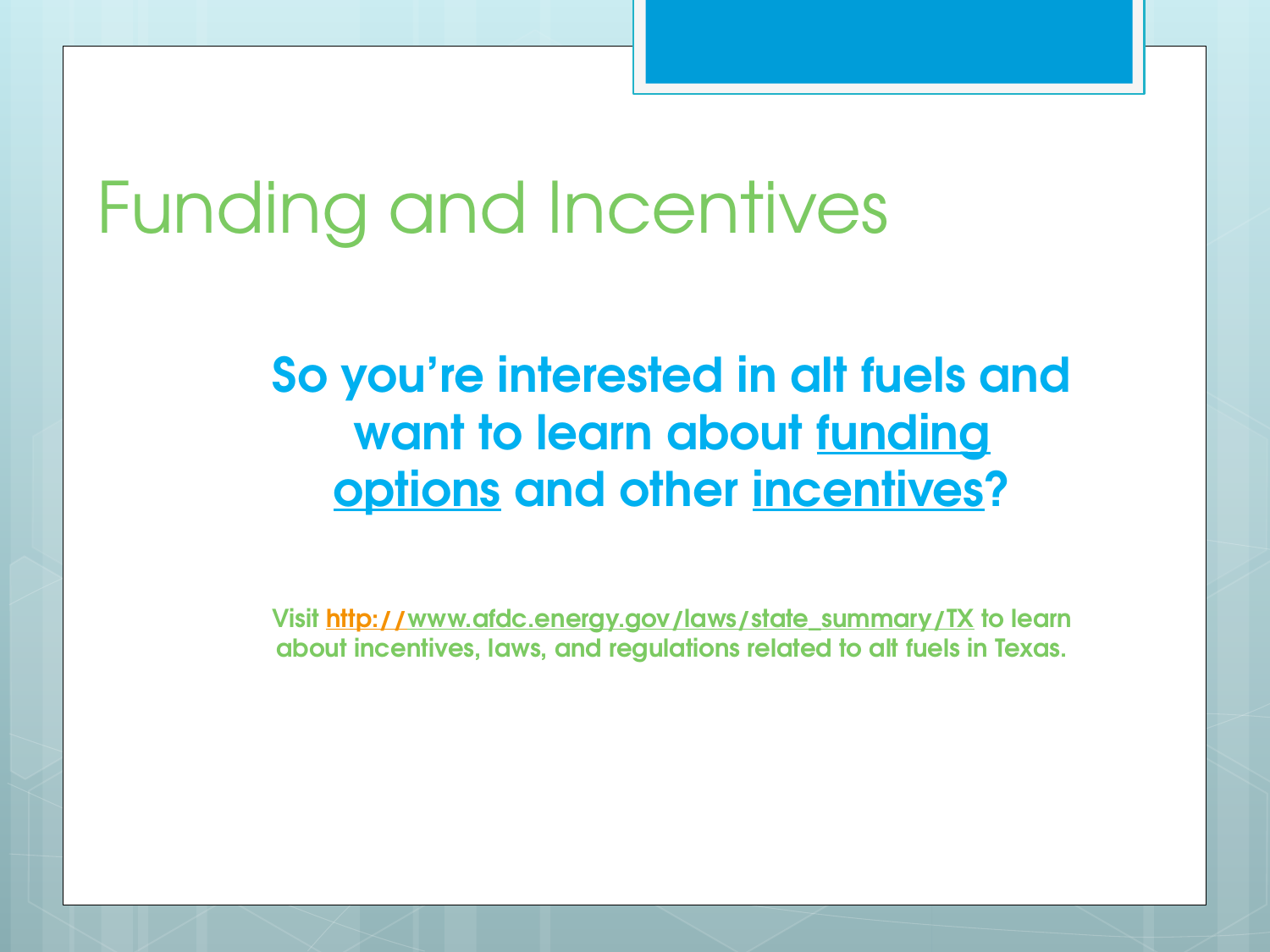

# Funding and Incentives
So you’re interested in alt fuels and want to learn about funding options and other incentives?

Visit http://www.afdc.energy.gov/laws/state_summary/TX to learn about incentives, laws, and regulations related to alt fuels in Texas.